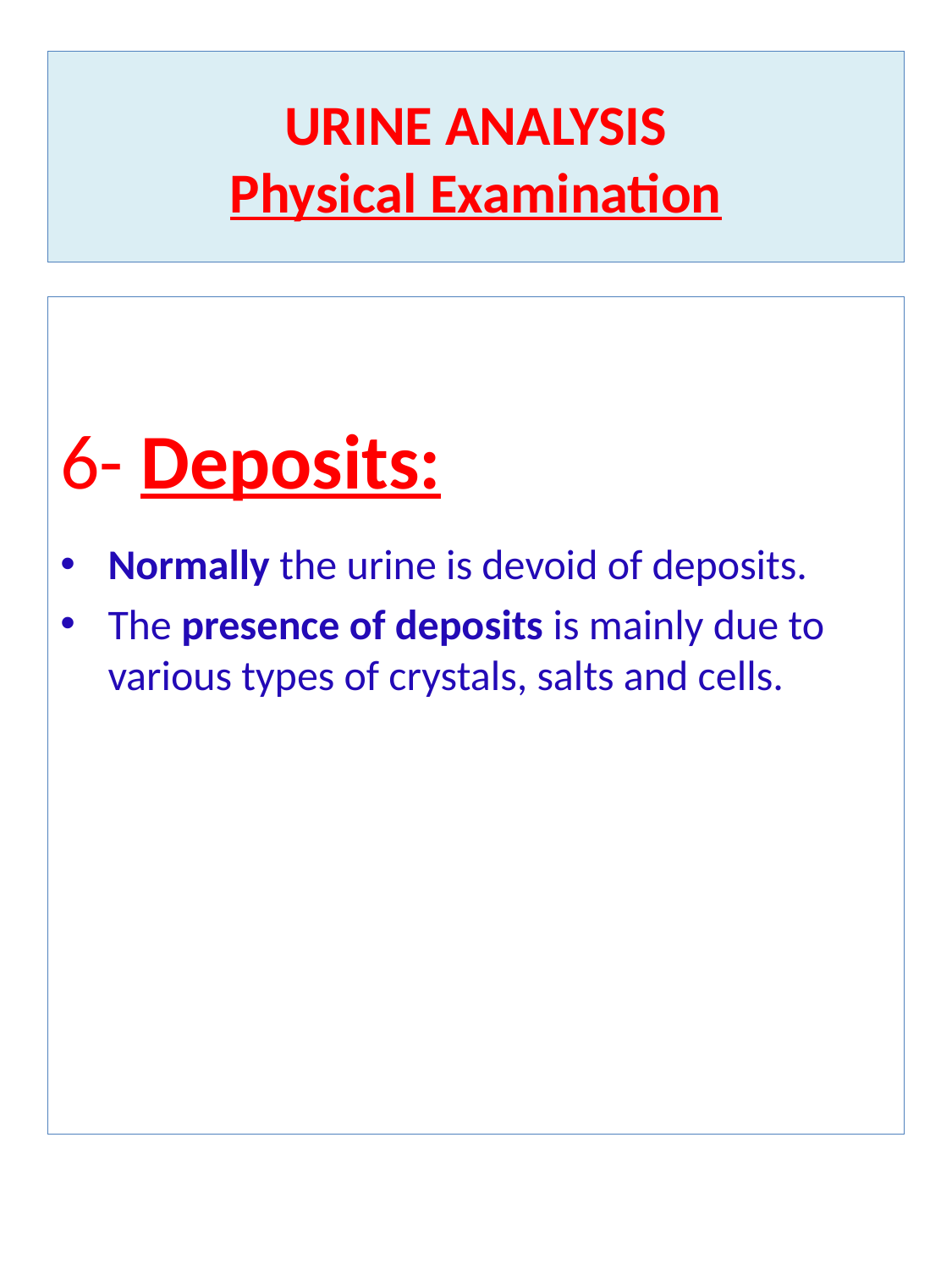

# URINE ANALYSIS Physical Examination

6- Deposits:

Normally the urine is devoid of deposits.
The presence of deposits is mainly due to various types of crystals, salts and cells.